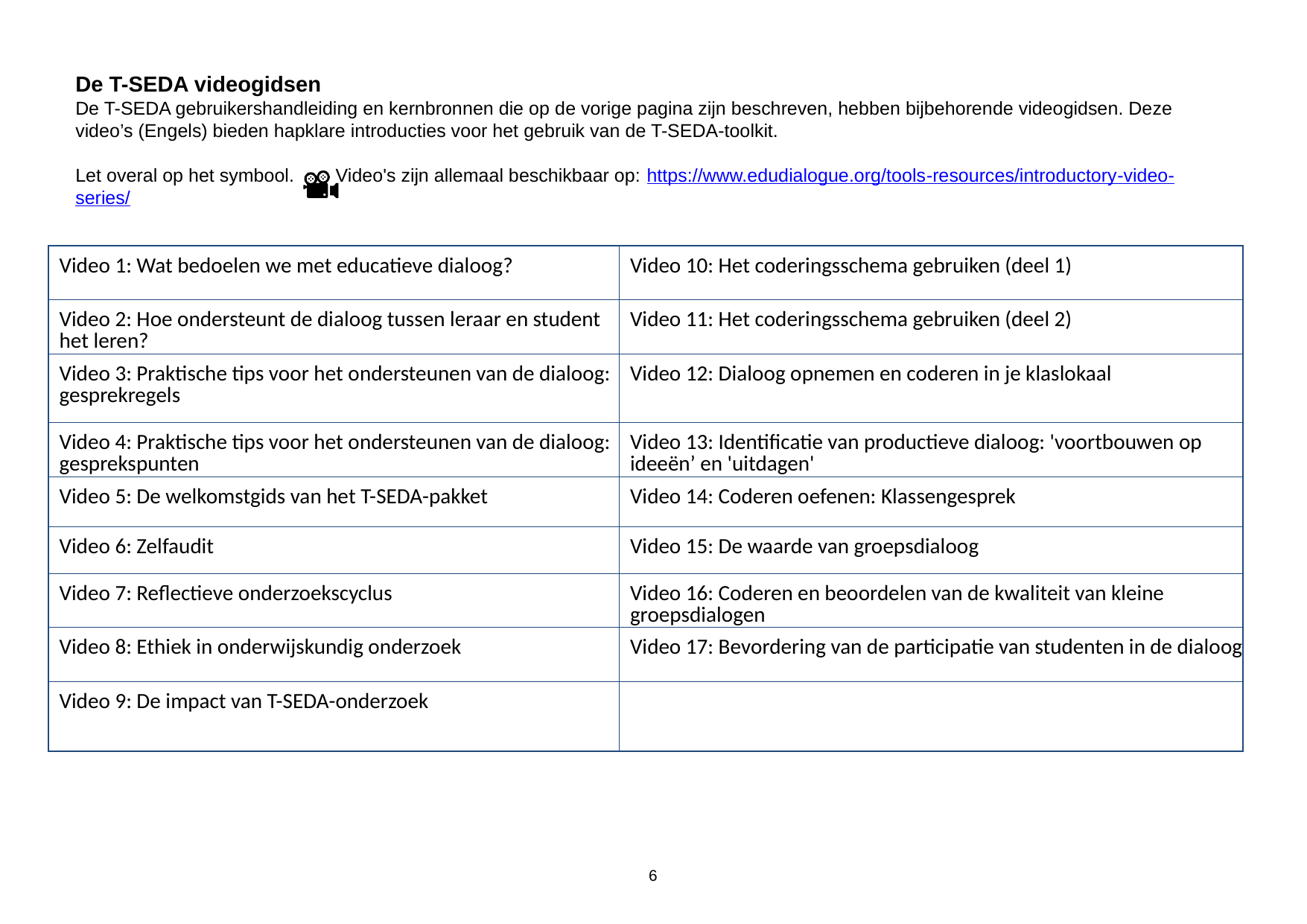

De T-SEDA videogidsen
De T-SEDA gebruikershandleiding en kernbronnen die op de vorige pagina zijn beschreven, hebben bijbehorende videogidsen. Deze video’s (Engels) bieden hapklare introducties voor het gebruik van de T-SEDA-toolkit.
Let overal op het symbool.        Video's zijn allemaal beschikbaar op: https://www.edudialogue.org/tools-resources/introductory-video-series/

| Video 1: Wat bedoelen we met educatieve dialoog? | Video 10: Het coderingsschema gebruiken (deel 1) |
| --- | --- |
| Video 2: Hoe ondersteunt de dialoog tussen leraar en student het leren? | Video 11: Het coderingsschema gebruiken (deel 2) |
| Video 3: Praktische tips voor het ondersteunen van de dialoog: gesprekregels | Video 12: Dialoog opnemen en coderen in je klaslokaal |
| Video 4: Praktische tips voor het ondersteunen van de dialoog: gesprekspunten | Video 13: Identificatie van productieve dialoog: 'voortbouwen op ideeën’ en 'uitdagen' |
| Video 5: De welkomstgids van het T-SEDA-pakket | Video 14: Coderen oefenen: Klassengesprek |
| Video 6: Zelfaudit | Video 15: De waarde van groepsdialoog |
| Video 7: Reflectieve onderzoekscyclus | Video 16: Coderen en beoordelen van de kwaliteit van kleine groepsdialogen |
| Video 8: Ethiek in onderwijskundig onderzoek | Video 17: Bevordering van de participatie van studenten in de dialoog |
| Video 9: De impact van T-SEDA-onderzoek |  |
6